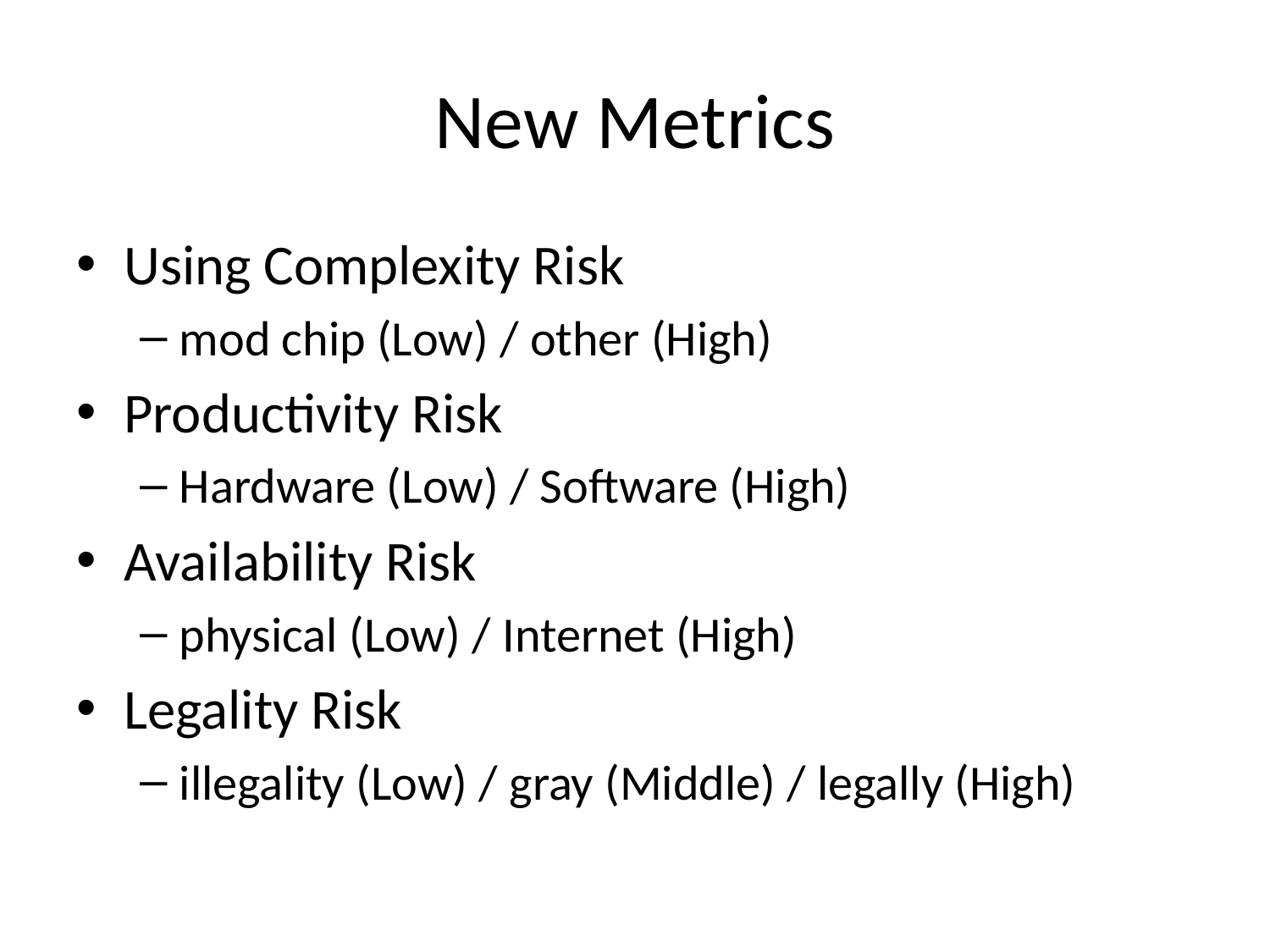

# New Metrics
Using Complexity Risk
mod chip (Low) / other (High)
Productivity Risk
Hardware (Low) / Software (High)
Availability Risk
physical (Low) / Internet (High)
Legality Risk
illegality (Low) / gray (Middle) / legally (High)